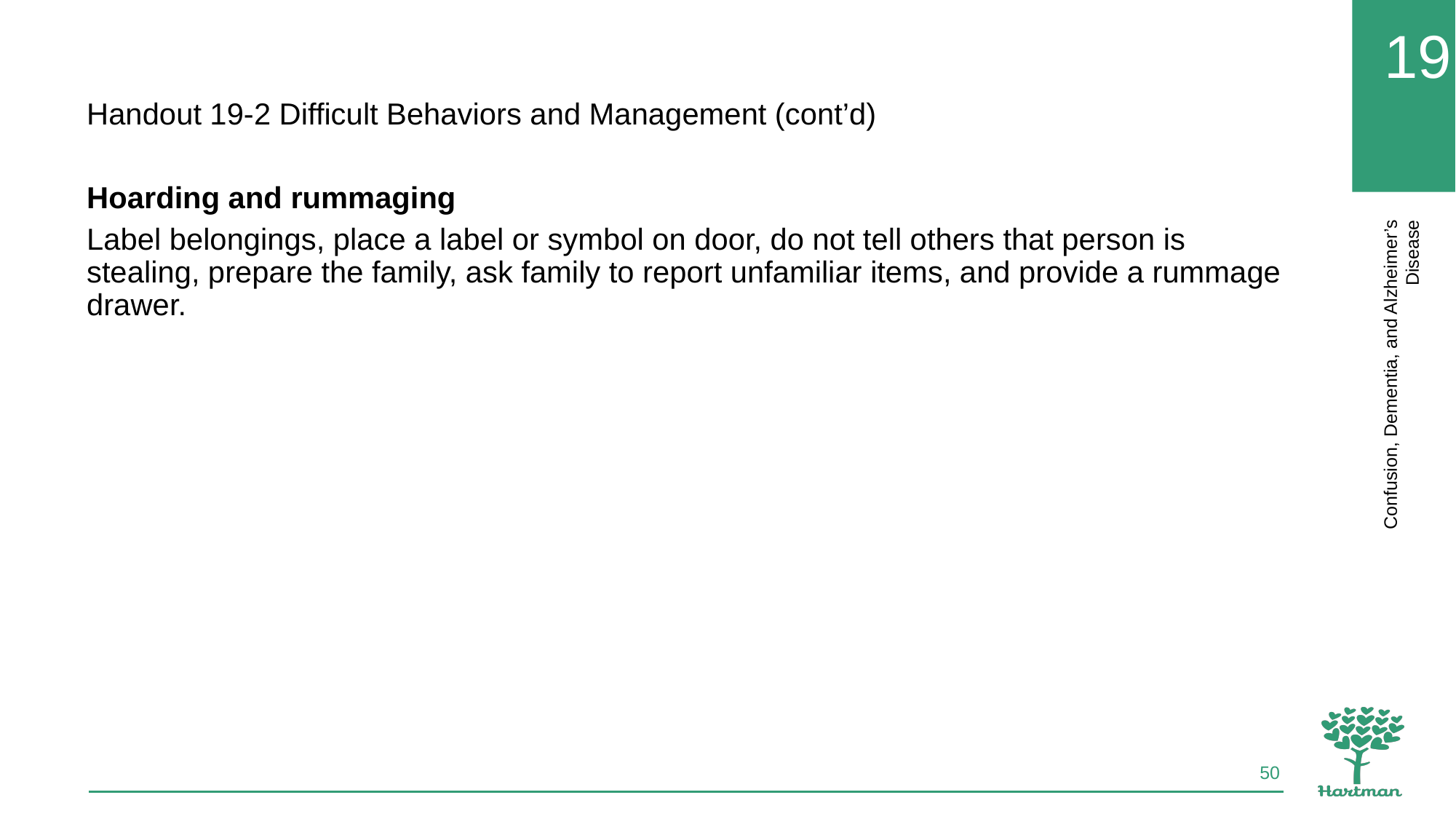

Handout 19-2 Difficult Behaviors and Management (cont’d)

Hoarding and rummaging
Label belongings, place a label or symbol on door, do not tell others that person is stealing, prepare the family, ask family to report unfamiliar items, and provide a rummage drawer.

50